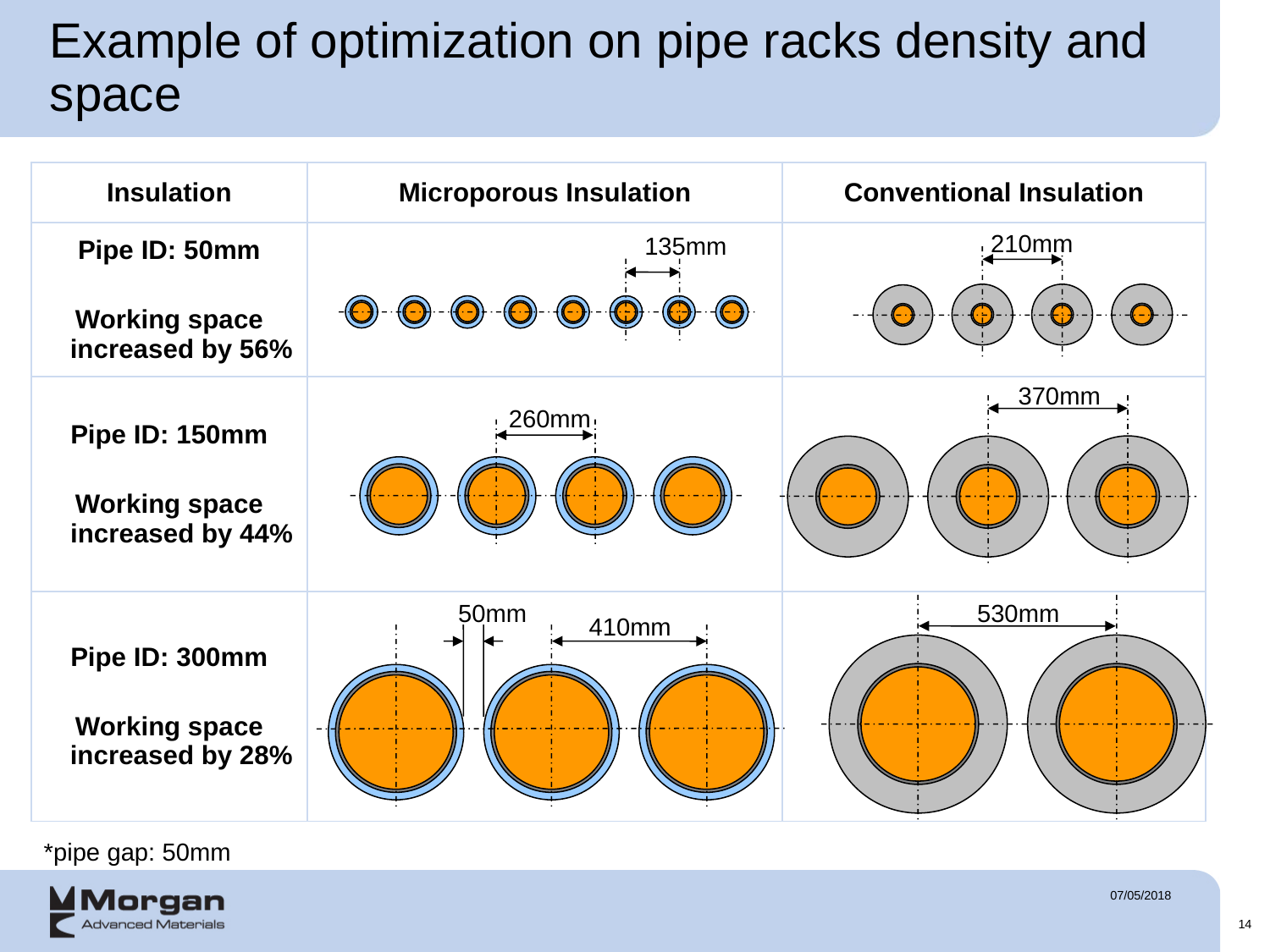

# Example of optimization on pipe racks density and space
| Insulation | Microporous Insulation | Conventional Insulation |
| --- | --- | --- |
| Pipe ID: 50mm Working space increased by 56% |  |  |
| Pipe ID: 150mm Working space increased by 44% |  |  |
| Pipe ID: 300mm Working space increased by 28% |  |  |
210mm
135mm

370mm

260mm

530mm
50mm

410mm

*pipe gap: 50mm
07/05/2018
14